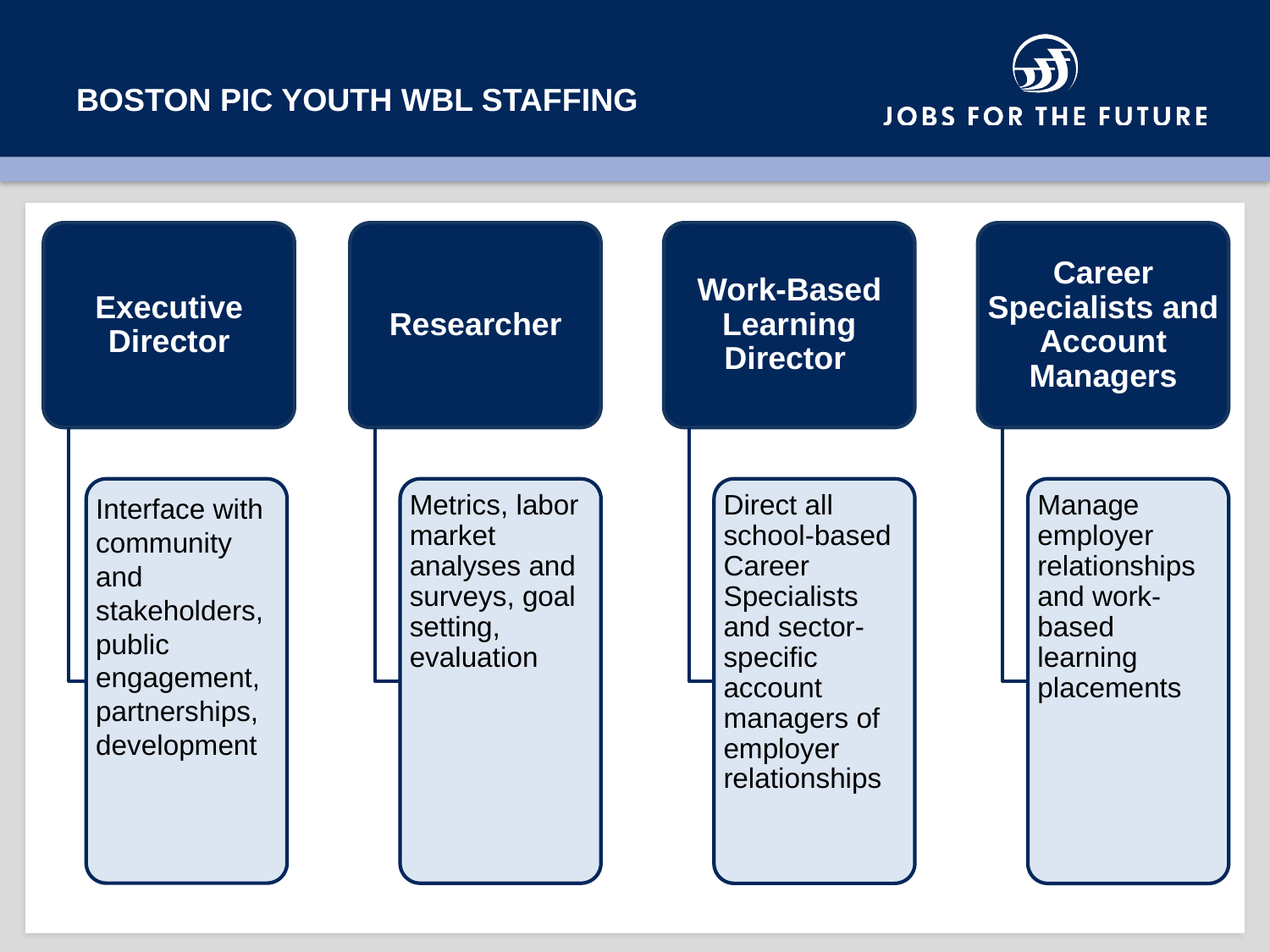

# Boston pic youth wbl staffing

Executive Director
Researcher
Work-Based Learning Director
Career Specialists and Account Managers

Interface with community and stakeholders, public engagement, partnerships, development
Metrics, labor market analyses and surveys, goal setting, evaluation
Direct all school-based Career Specialists and sector-specific account managers of employer relationships
Manage employer relationships and work-based learning placements
15